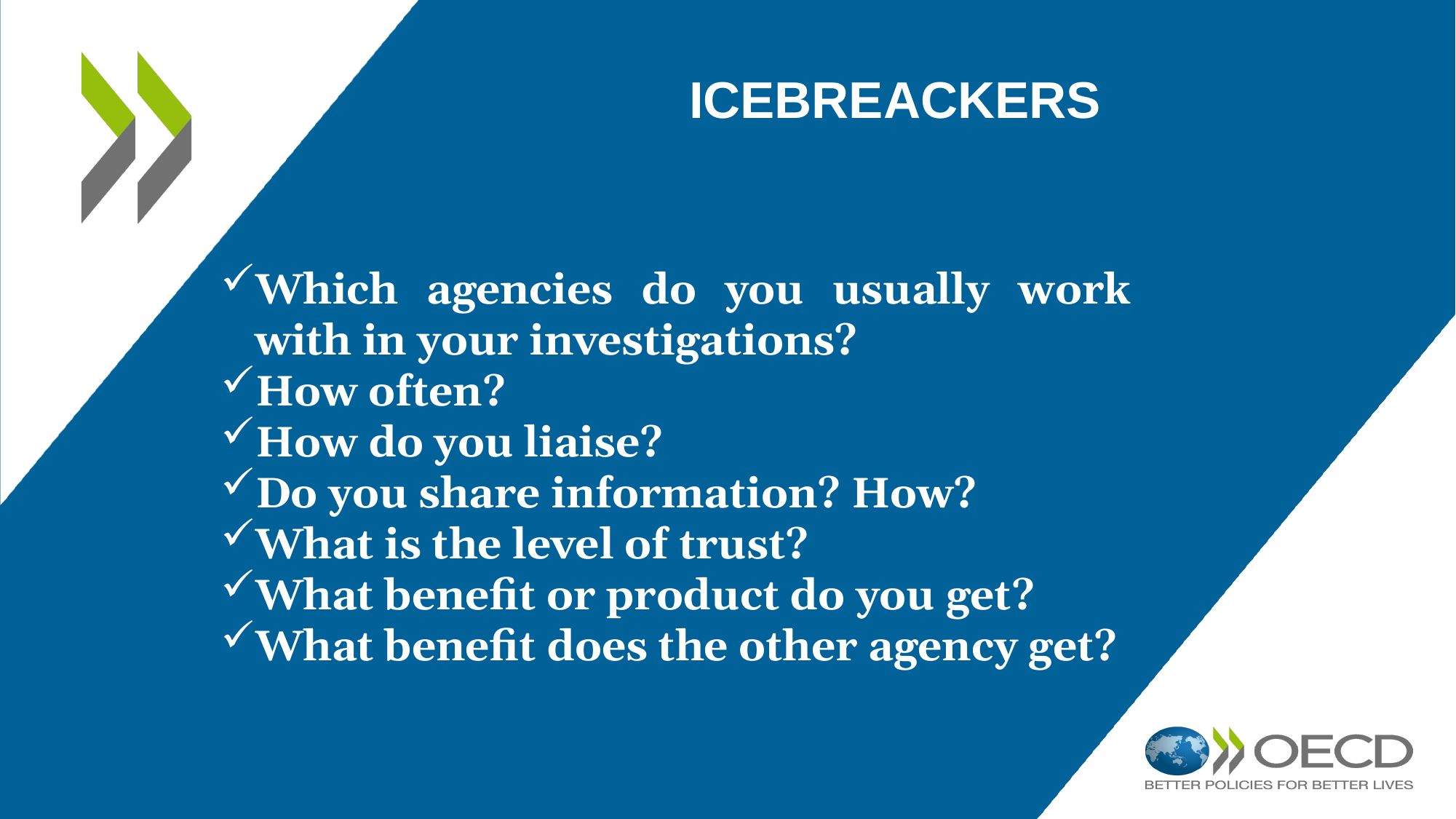

# Icebreackers
Which agencies do you usually work with in your investigations?
How often?
How do you liaise?
Do you share information? How?
What is the level of trust?
What benefit or product do you get?
What benefit does the other agency get?